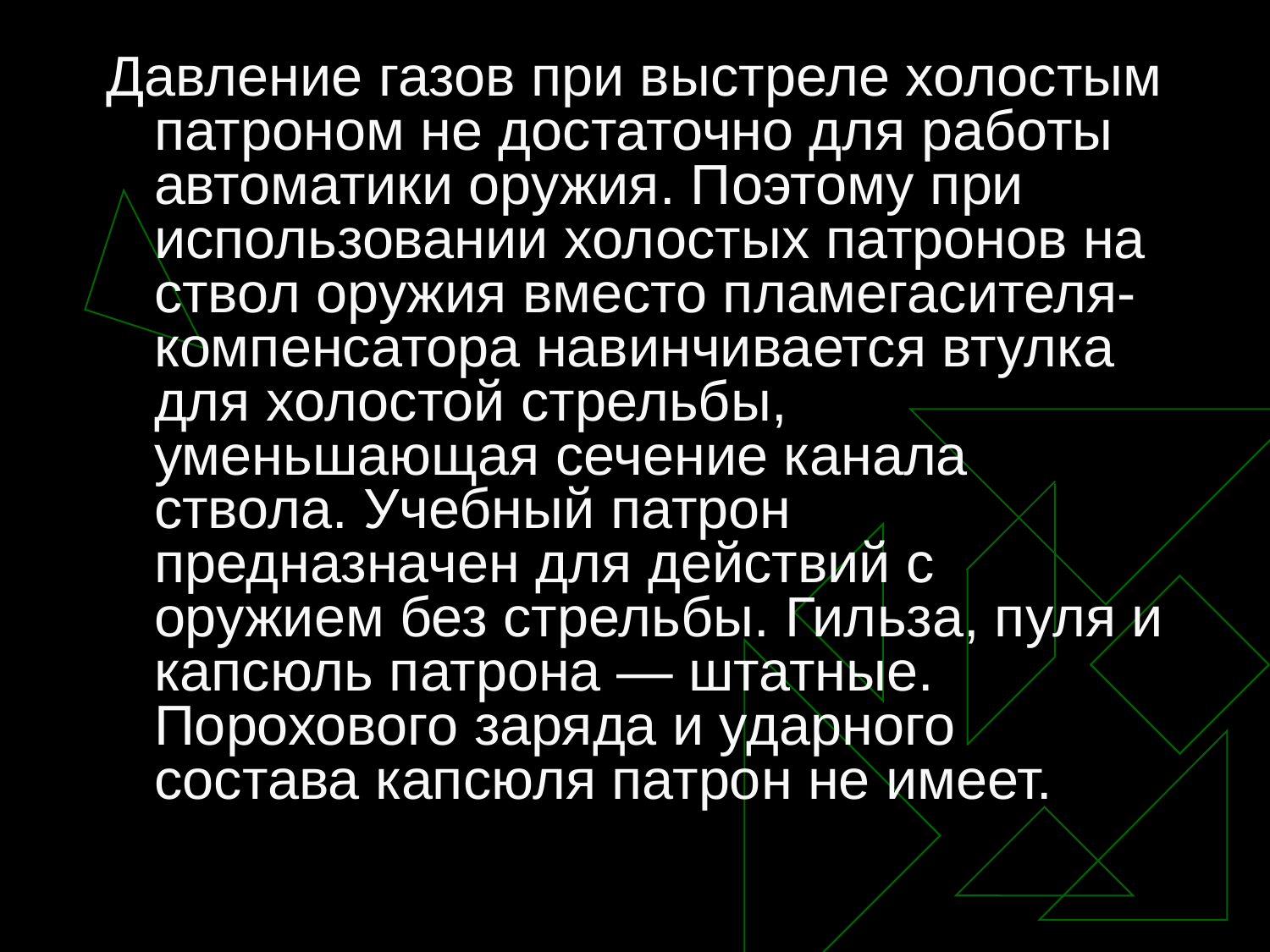

Давление газов при выстреле холостым патроном не достаточно для работы автоматики оружия. Поэтому при использовании холостых патронов на ствол оружия вместо пламегасителя-компенсатора навинчивается втулка для холостой стрельбы, уменьшающая сечение канала ствола. Учебный патрон предназначен для действий с оружием без стрельбы. Гильза, пуля и капсюль патрона — штатные. Порохового заряда и ударного состава капсюля патрон не имеет.